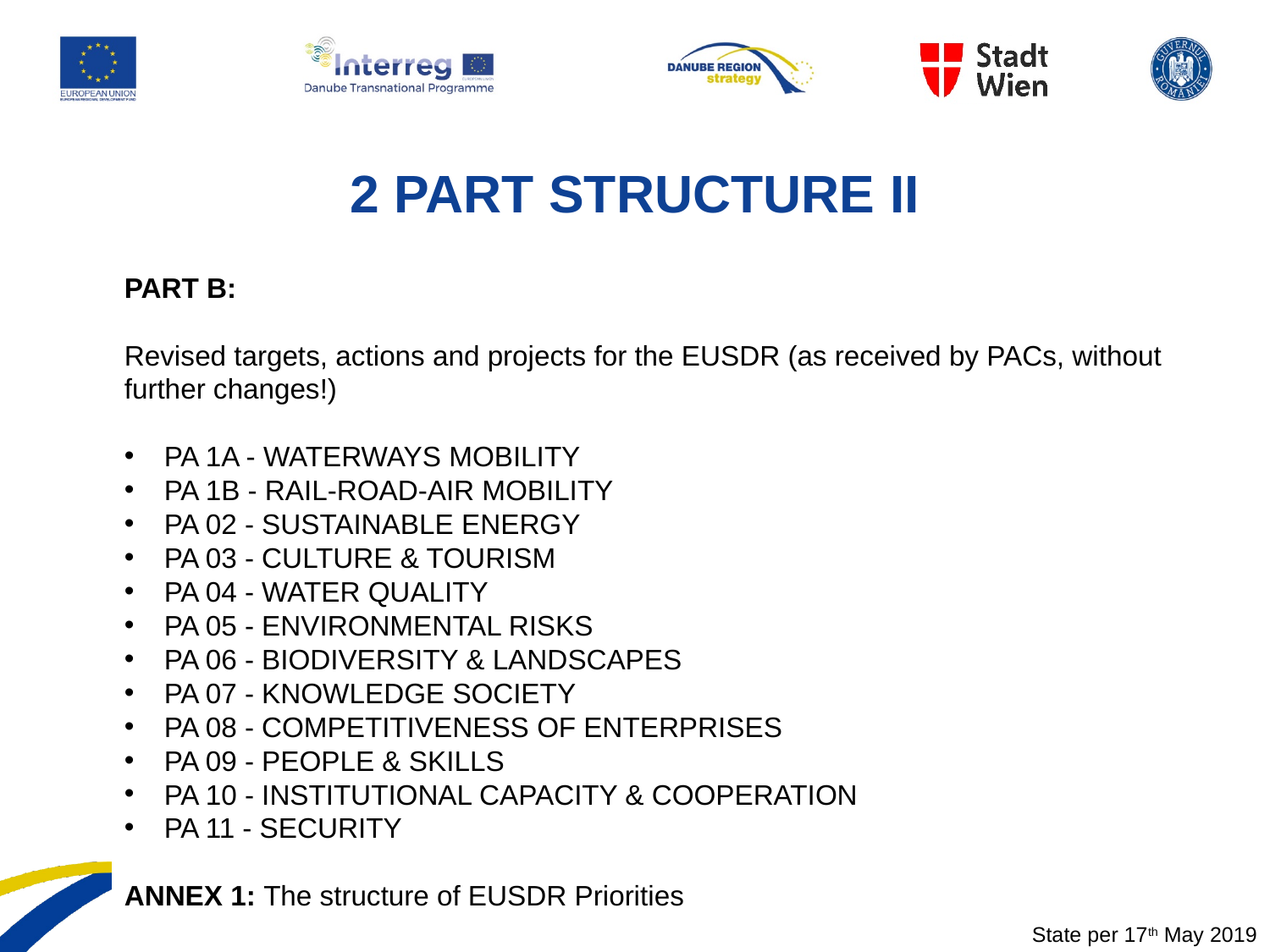

2 PART STRUCTURE II
PART B:

Revised targets, actions and projects for the EUSDR (as received by PACs, without further changes!)

PA 1A - WATERWAYS MOBILITY
PA 1B - RAIL-ROAD-AIR MOBILITY
PA 02 - SUSTAINABLE ENERGY
PA 03 - CULTURE & TOURISM
PA 04 - WATER QUALITY
PA 05 - ENVIRONMENTAL RISKS
PA 06 - BIODIVERSITY & LANDSCAPES
PA 07 - KNOWLEDGE SOCIETY
PA 08 - COMPETITIVENESS OF ENTERPRISES
PA 09 - PEOPLE & SKILLS
PA 10 - INSTITUTIONAL CAPACITY & COOPERATION
PA 11 - SECURITY
ANNEX 1: The structure of EUSDR Priorities

State per 17th May 2019